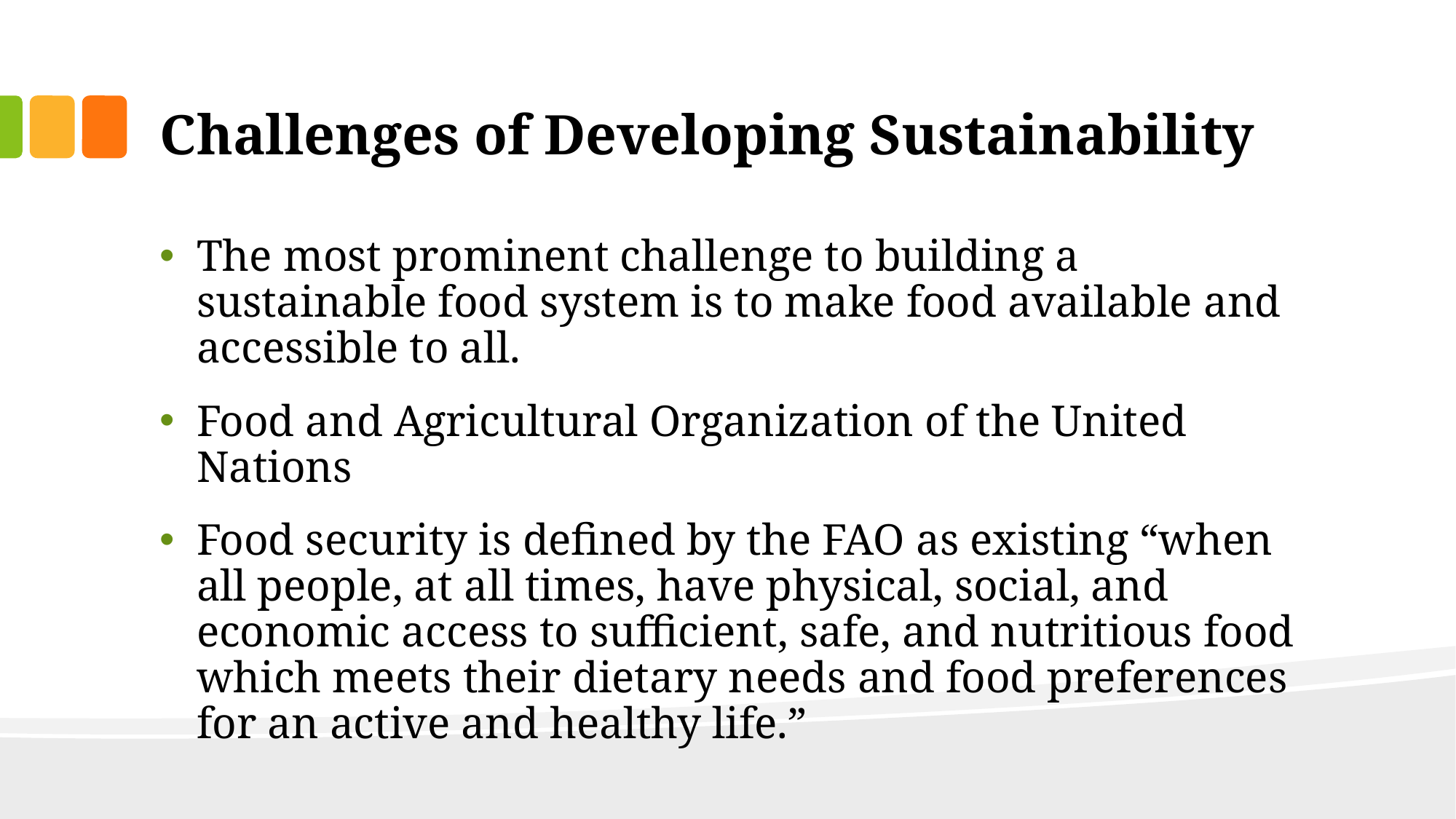

# Challenges of Developing Sustainability
The most prominent challenge to building a sustainable food system is to make food available and accessible to all.
Food and Agricultural Organization of the United Nations
Food security is defined by the FAO as existing “when all people, at all times, have physical, social, and economic access to sufficient, safe, and nutritious food which meets their dietary needs and food preferences for an active and healthy life.”